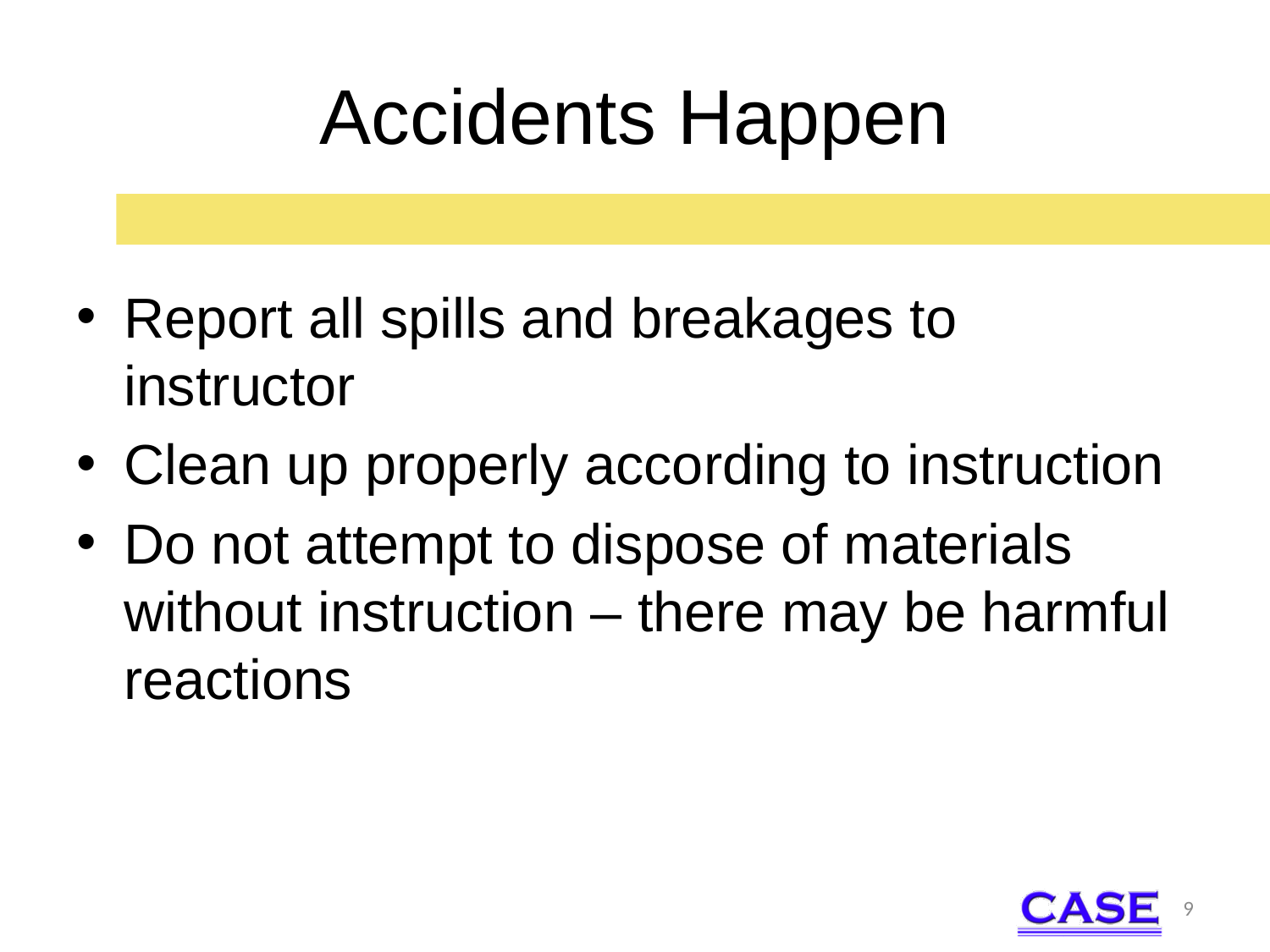

# Accidents Happen
Report all spills and breakages to instructor
Clean up properly according to instruction
Do not attempt to dispose of materials without instruction – there may be harmful reactions
9